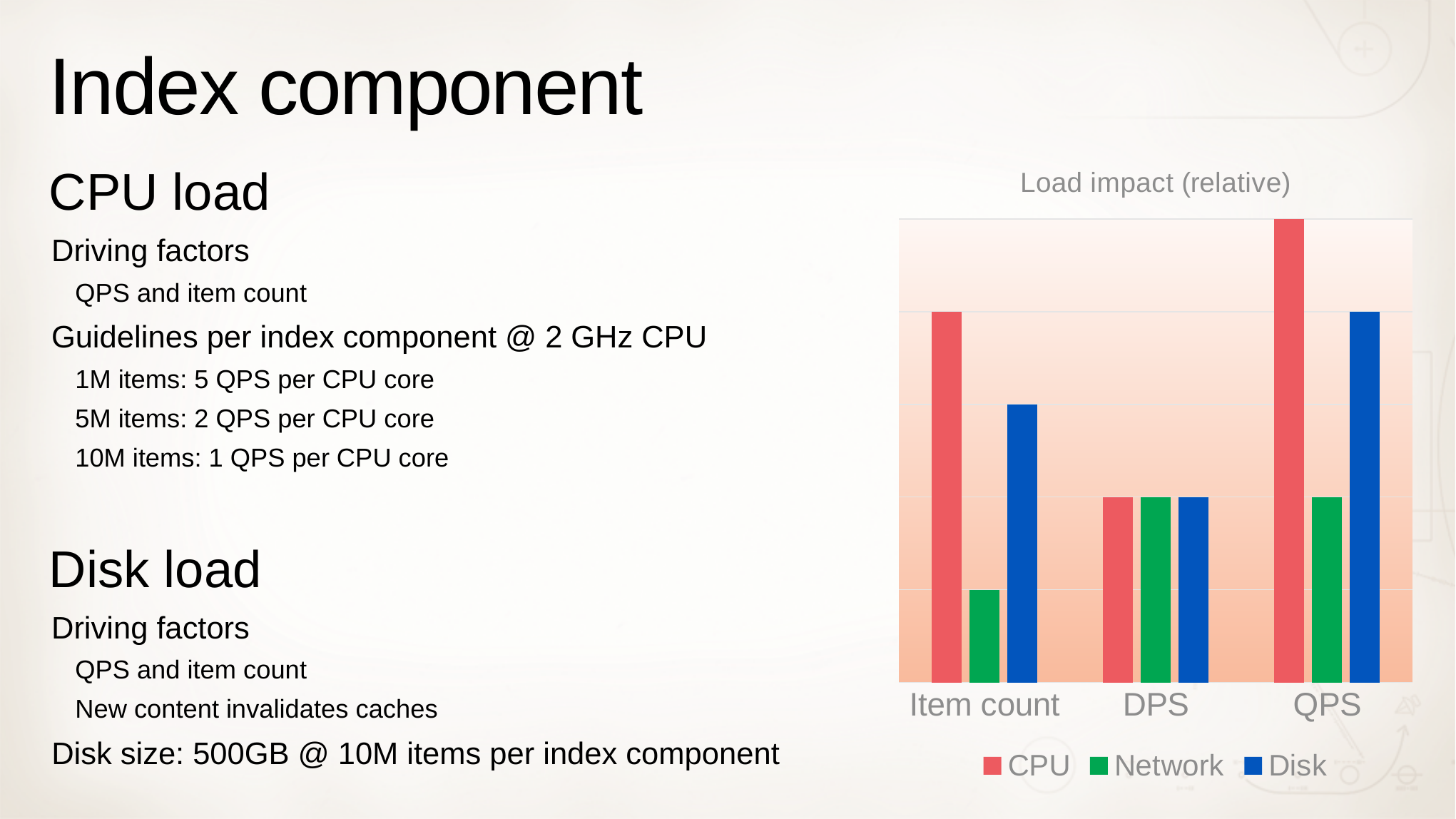

# Index component

### Chart: Load impact (relative)

| Category | CPU | Network | Disk |
|---|---|---|---|
| Item count | 8.0 | 2.0 | 6.0 |
| DPS | 4.0 | 4.0 | 4.0 |
| QPS | 10.0 | 4.0 | 8.0 |
CPU load
Driving factors
QPS and item count
Guidelines per index component @ 2 GHz CPU
1M items: 5 QPS per CPU core
5M items: 2 QPS per CPU core
10M items: 1 QPS per CPU core

Disk load
Driving factors
QPS and item count
New content invalidates caches
Disk size: 500GB @ 10M items per index component